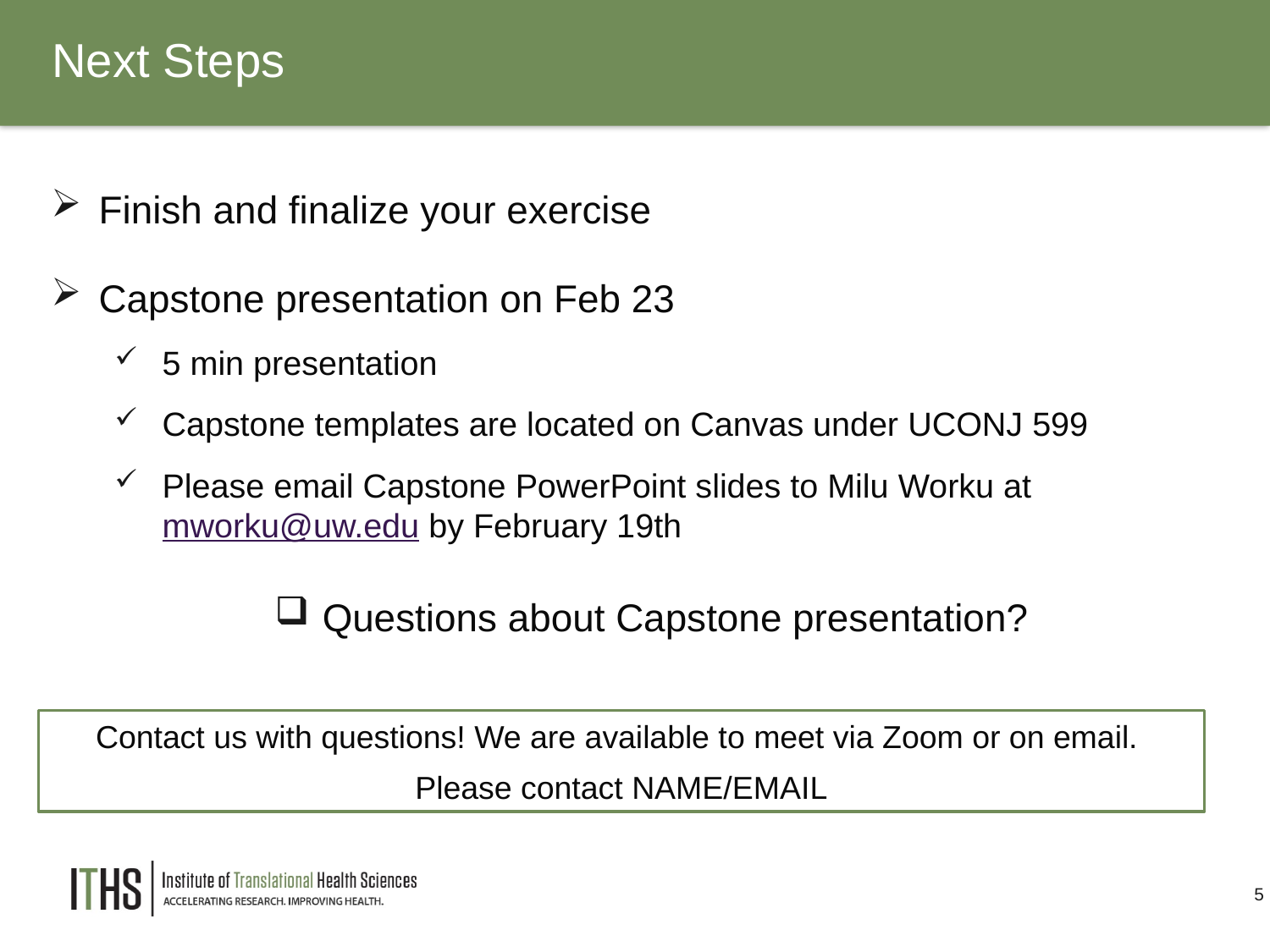

# Next Steps
Finish and finalize your exercise
Capstone presentation on Feb 23
5 min presentation
Capstone templates are located on Canvas under UCONJ 599
Please email Capstone PowerPoint slides to Milu Worku at mworku@uw.edu by February 19th
Questions about Capstone presentation?

Contact us with questions! We are available to meet via Zoom or on email.

Please contact NAME/EMAIL